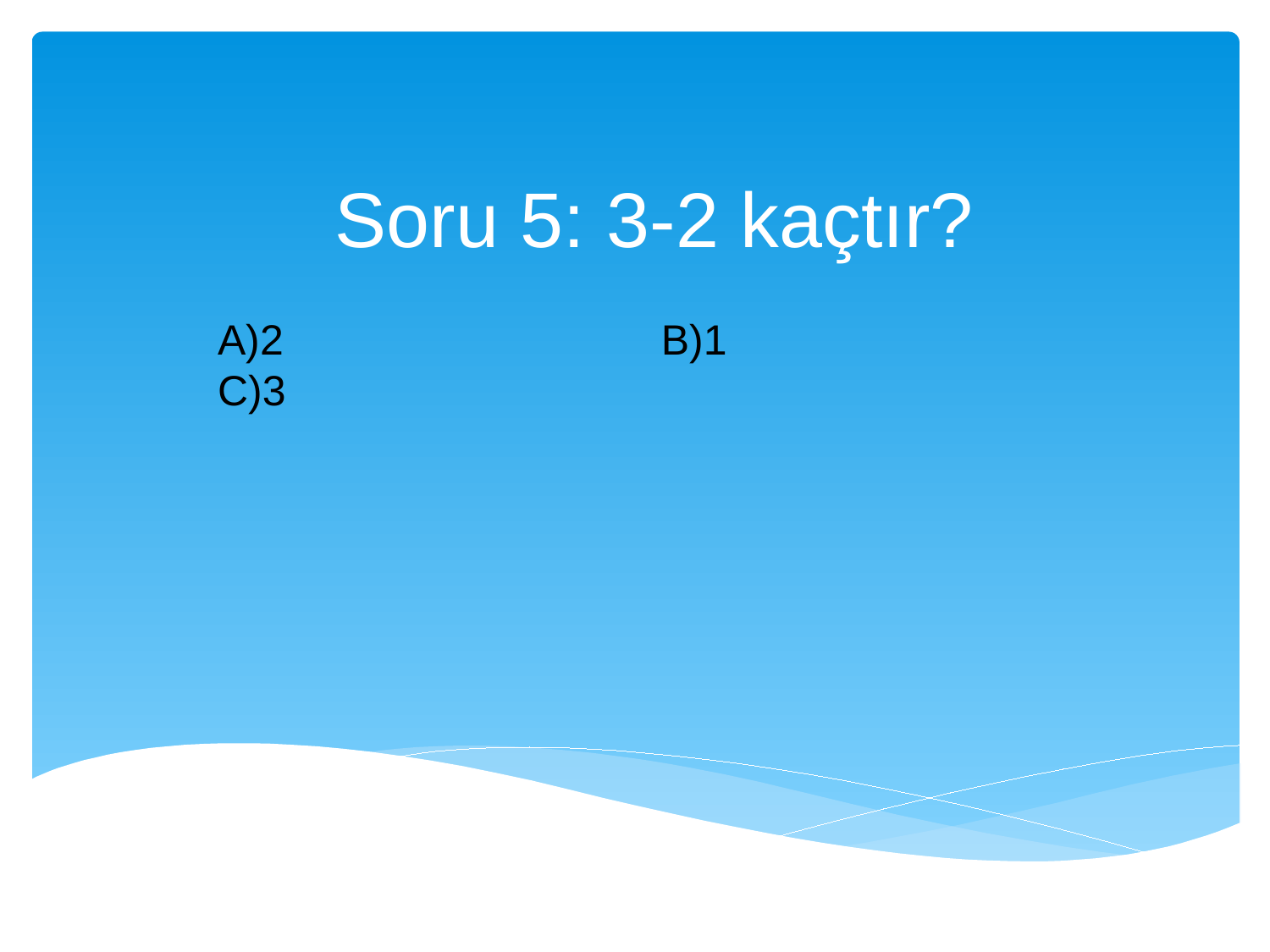

# Soru 5: 3-2 kaçtır?
A)2                                B)1                          C)3